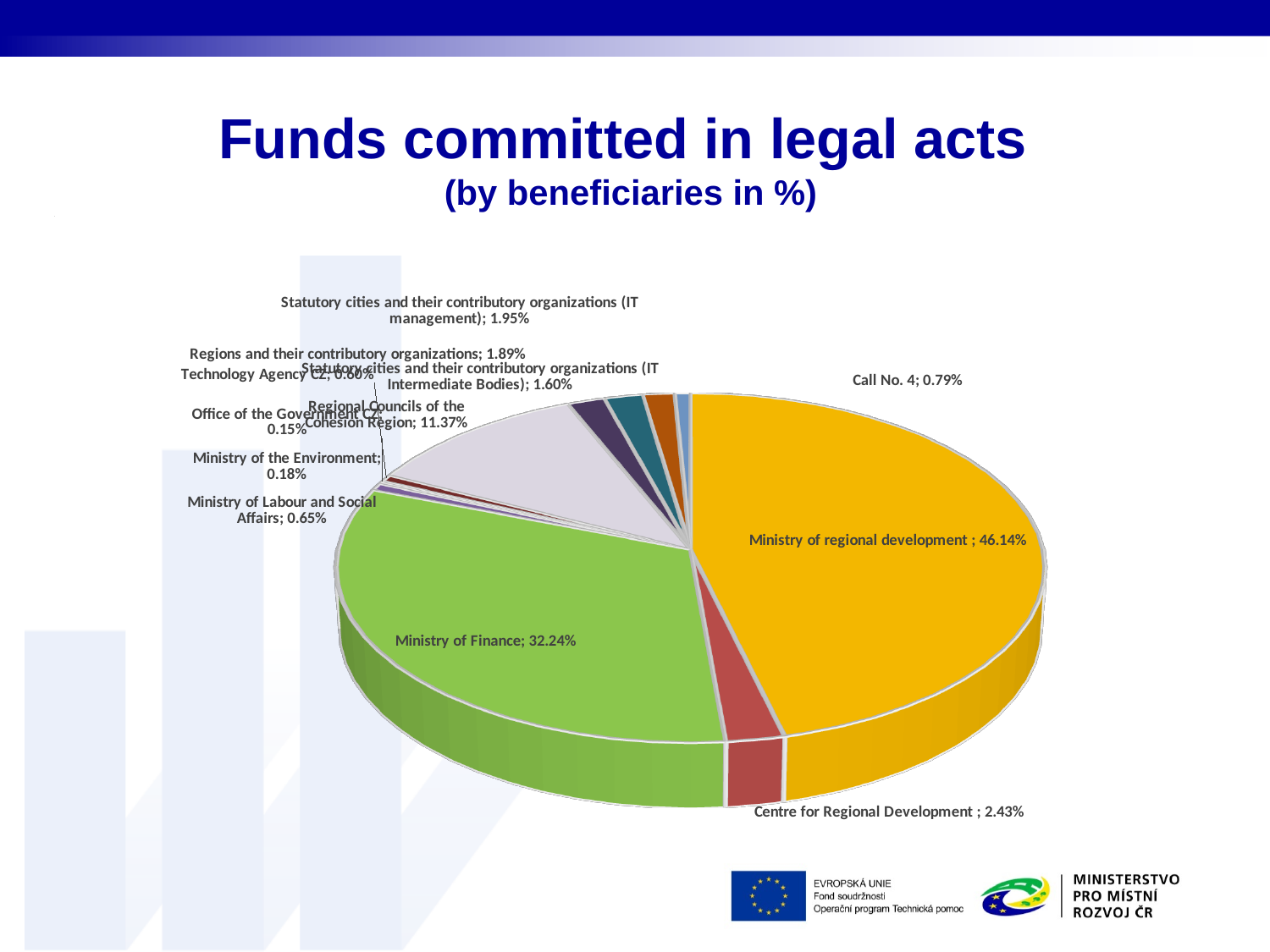

# Funds committed in legal acts (by beneficiaries in %)

[unsupported chart]

[unsupported chart]